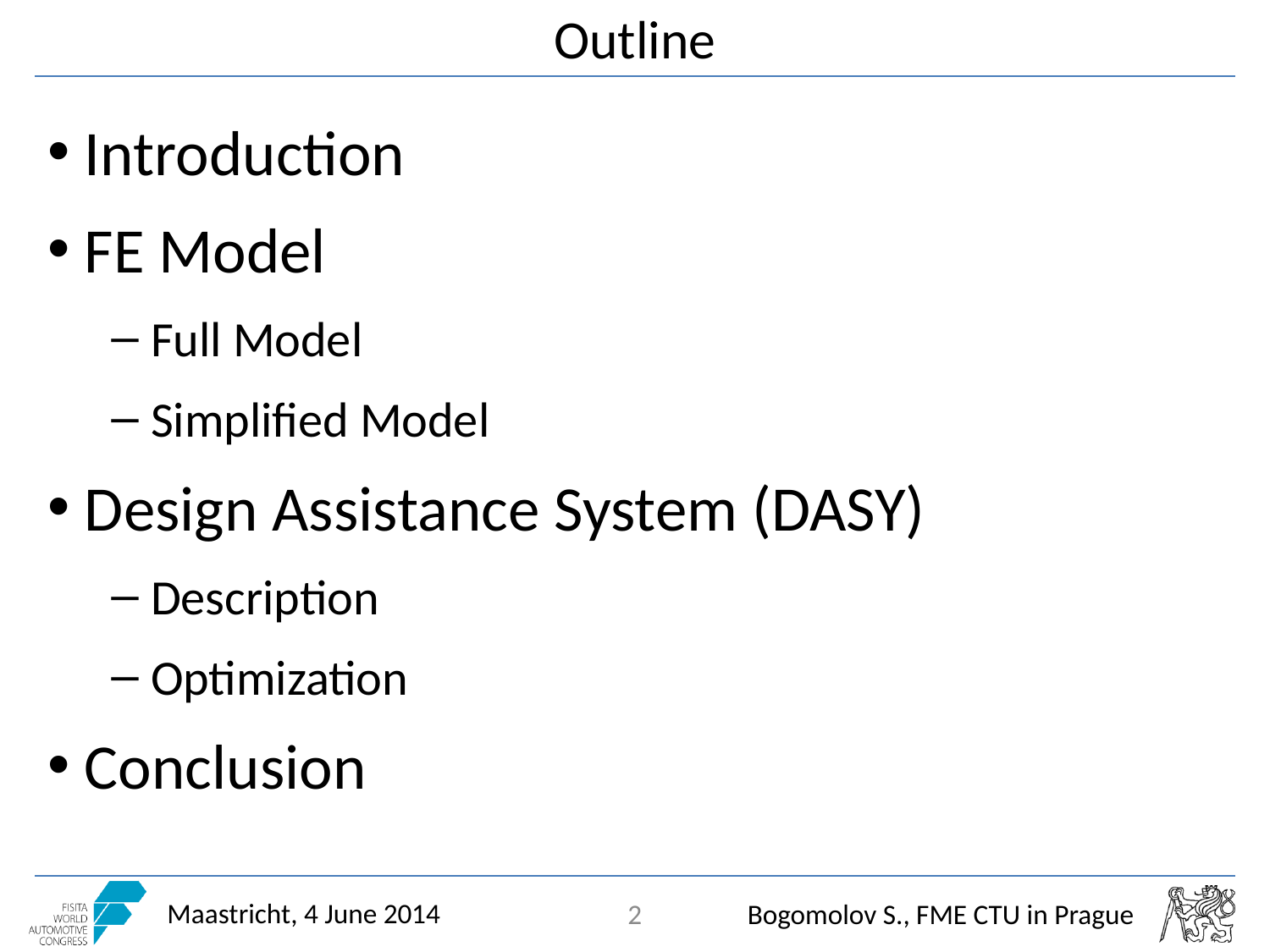

# Outline
Introduction
FE Model
Full Model
Simplified Model
Design Assistance System (DASY)
Description
Optimization
Conclusion
2